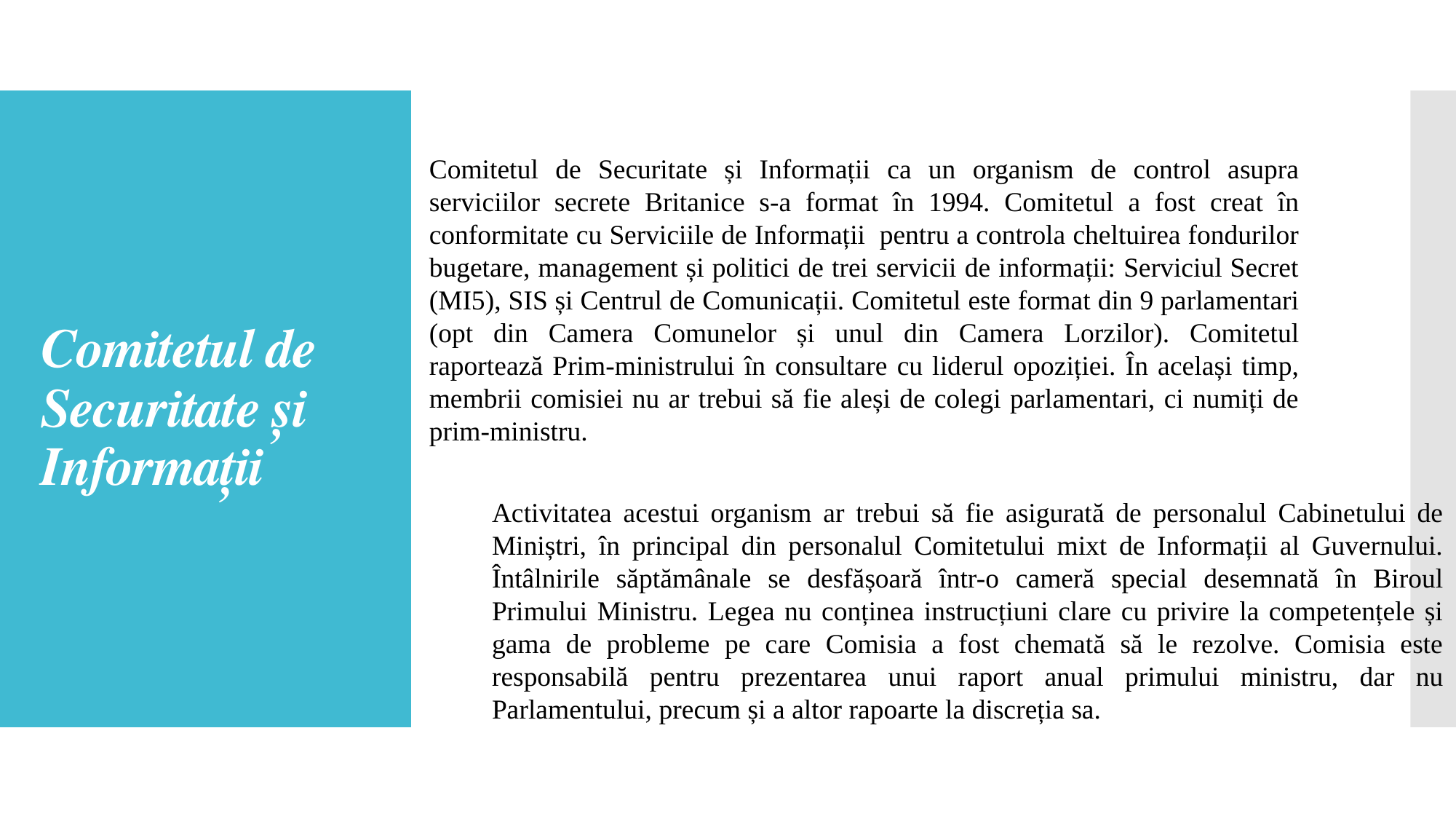

# Comitetul de Securitate și Informații
Comitetul de Securitate și Informații ca un organism de control asupra serviciilor secrete Britanice s-a format în 1994. Comitetul a fost creat în conformitate cu Serviciile de Informații  pentru a controla cheltuirea fondurilor bugetare, management și politici de trei servicii de informații: Serviciul Secret (MI5), SIS și Centrul de Comunicații. Comitetul este format din 9 parlamentari (opt din Camera Comunelor și unul din Camera Lorzilor). Comitetul raportează Prim-ministrului în consultare cu liderul opoziției. În același timp, membrii comisiei nu ar trebui să fie aleși de colegi parlamentari, ci numiți de prim-ministru.
Activitatea acestui organism ar trebui să fie asigurată de personalul Cabinetului de Miniștri, în principal din personalul Comitetului mixt de Informații al Guvernului. Întâlnirile săptămânale se desfășoară într-o cameră special desemnată în Biroul Primului Ministru. Legea nu conținea instrucțiuni clare cu privire la competențele și gama de probleme pe care Comisia a fost chemată să le rezolve. Comisia este responsabilă pentru prezentarea unui raport anual primului ministru, dar nu Parlamentului, precum și a altor rapoarte la discreția sa.